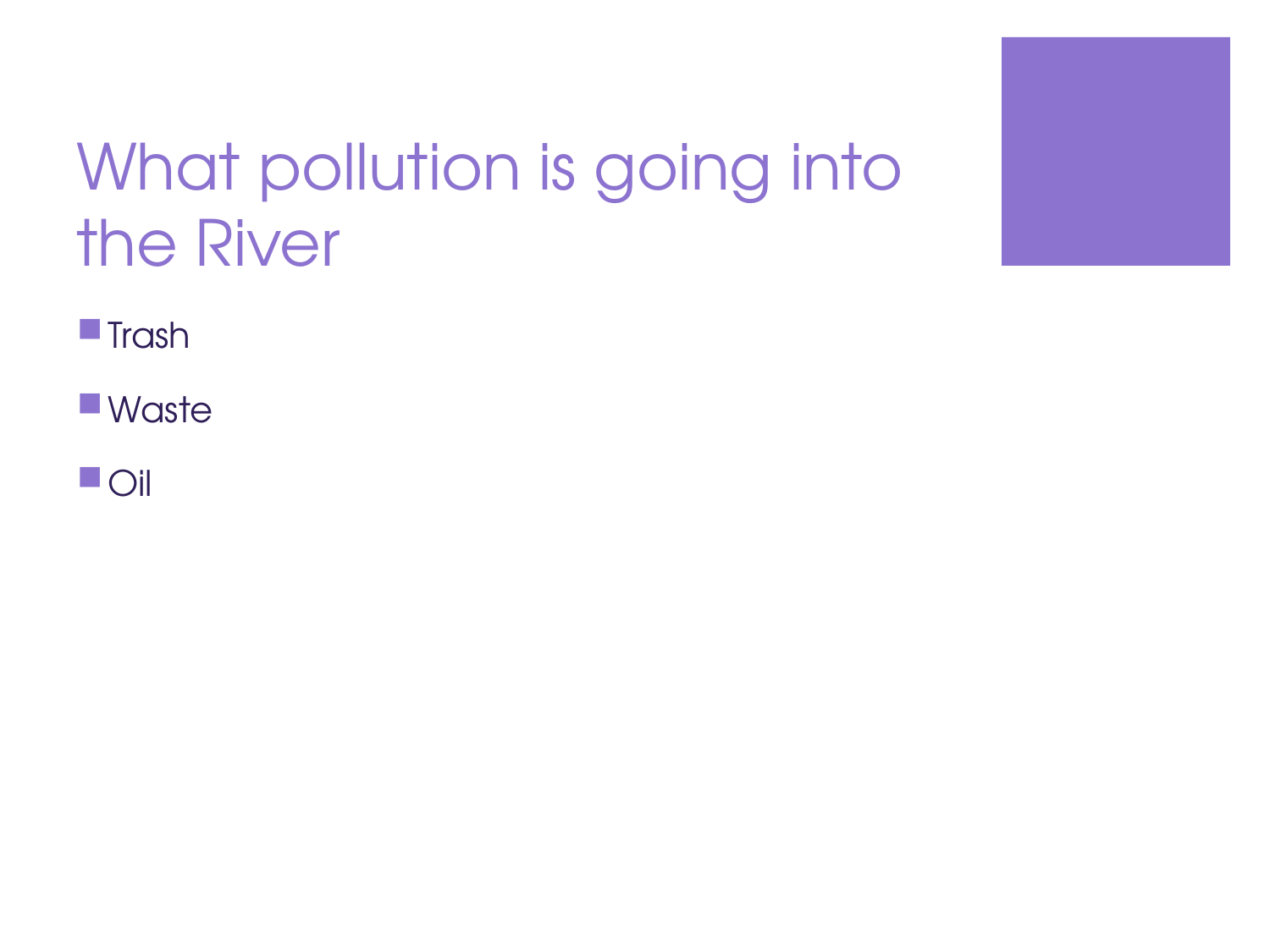

# What pollution is going into the River
Trash
Waste
Oil